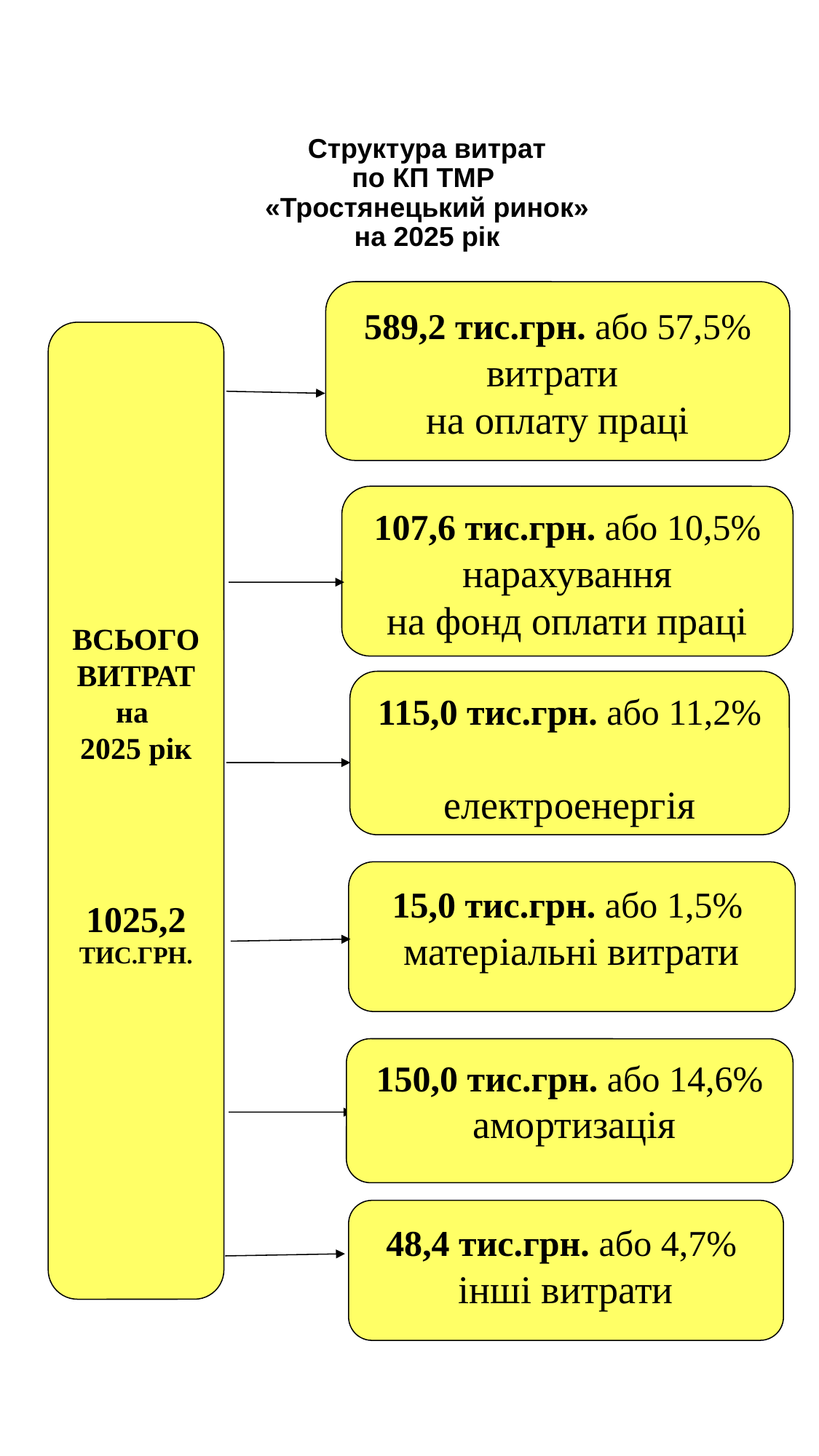

# Структура витрат по КП ТМР «Тростянецький ринок» на 2025 рік
589,2 тис.грн. або 57,5% витрати
на оплату праці

ВСЬОГО ВИТРАТ на
2025 рік

1025,2
ТИС.ГРН.

107,6 тис.грн. або 10,5%  нарахування
на фонд оплати праці

115,0 тис.грн. або 11,2%
електроенергія

15,0 тис.грн. або 1,5%  матеріальні витрати

150,0 тис.грн. або 14,6%  амортизація

48,4 тис.грн. або 4,7%  інші витрати